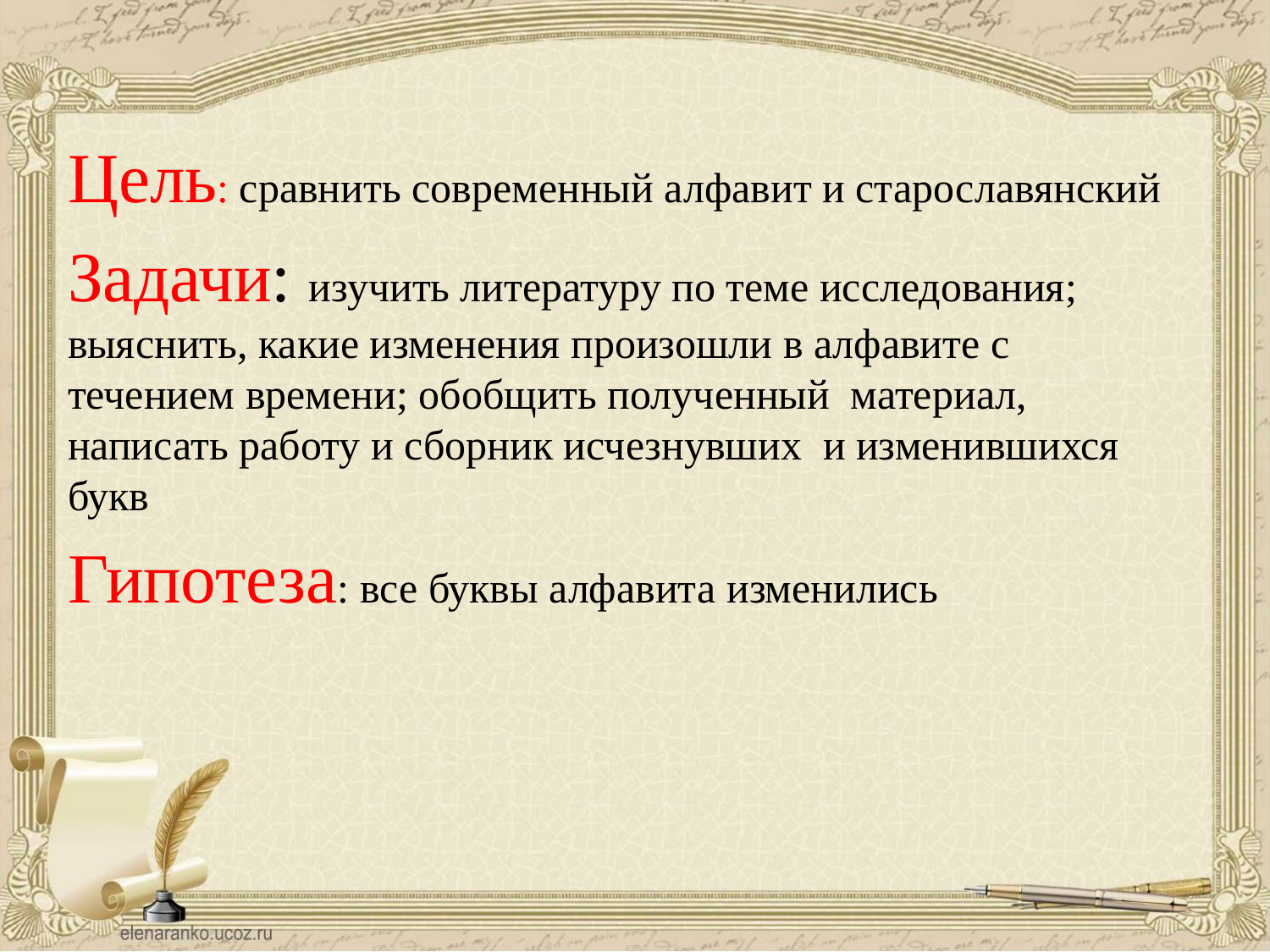

Цель: сравнить современный алфавит и старославянский
Задачи: изучить литературу по теме исследования;    выяснить, какие изменения произошли в алфавите с течением времени; обобщить полученный  материал, написать работу и сборник исчезнувших  и изменившихся букв
Гипотеза: все буквы алфавита изменились